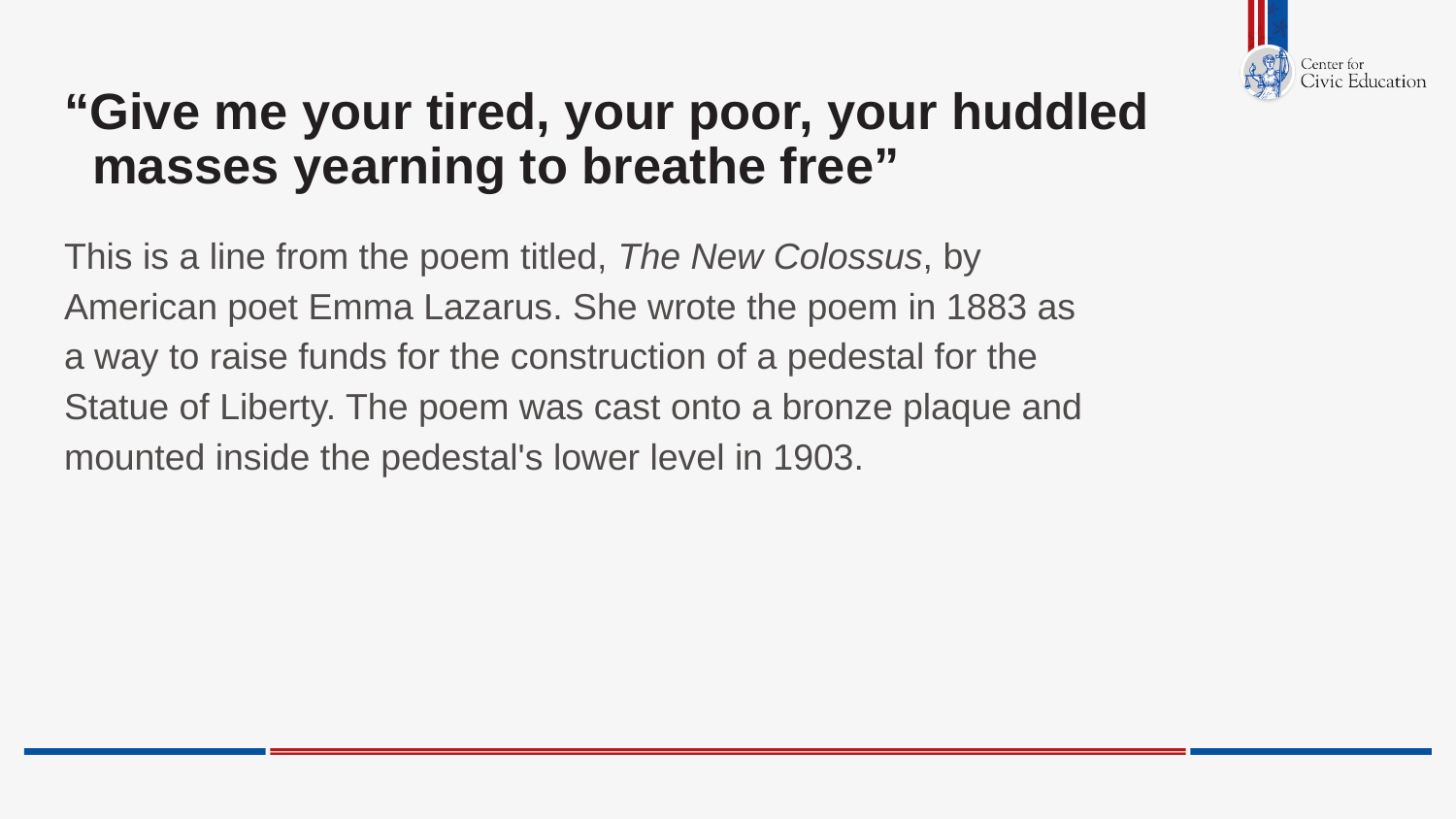

# “Give me your tired, your poor, your huddled
  masses yearning to breathe free”
This is a line from the poem titled, The New Colossus, by American poet Emma Lazarus. She wrote the poem in 1883 as a way to raise funds for the construction of a pedestal for the Statue of Liberty. The poem was cast onto a bronze plaque and mounted inside the pedestal's lower level in 1903.